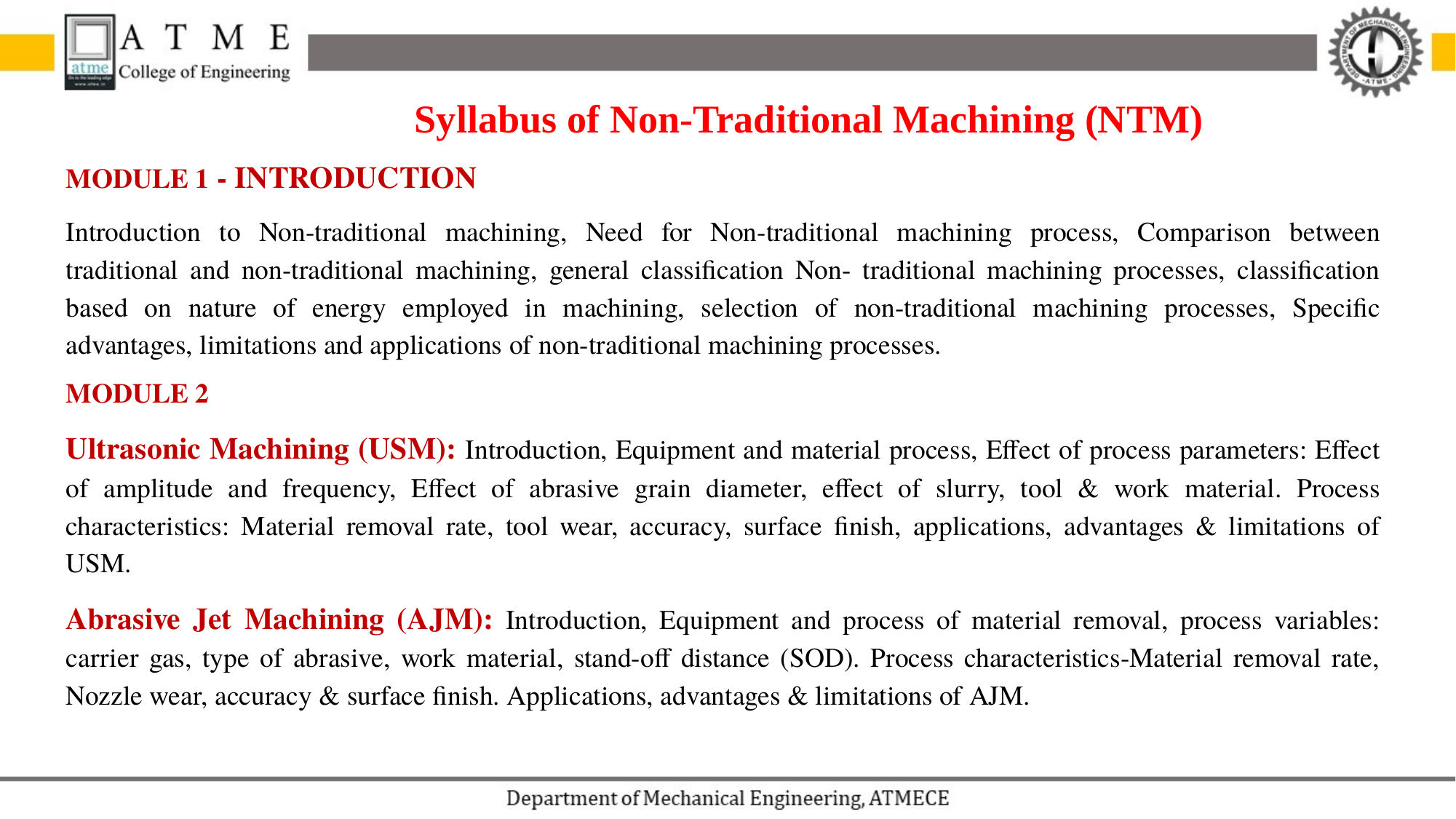

Syllabus of Non-Traditional Machining (NTM)
MODULE 1 - INTRODUCTION
Introduction to Non-traditional machining, Need for Non-traditional machining process, Comparison between traditional and non-traditional machining, general classification Non- traditional machining processes, classification based on nature of energy employed in machining, selection of non-traditional machining processes, Specific advantages, limitations and applications of non-traditional machining processes.
MODULE 2
Ultrasonic Machining (USM): Introduction, Equipment and material process, Effect of process parameters: Effect of amplitude and frequency, Effect of abrasive grain diameter, effect of slurry, tool & work material. Process characteristics: Material removal rate, tool wear, accuracy, surface finish, applications, advantages & limitations of USM.
Abrasive Jet Machining (AJM): Introduction, Equipment and process of material removal, process variables: carrier gas, type of abrasive, work material, stand-off distance (SOD). Process characteristics-Material removal rate, Nozzle wear, accuracy & surface finish. Applications, advantages & limitations of AJM.